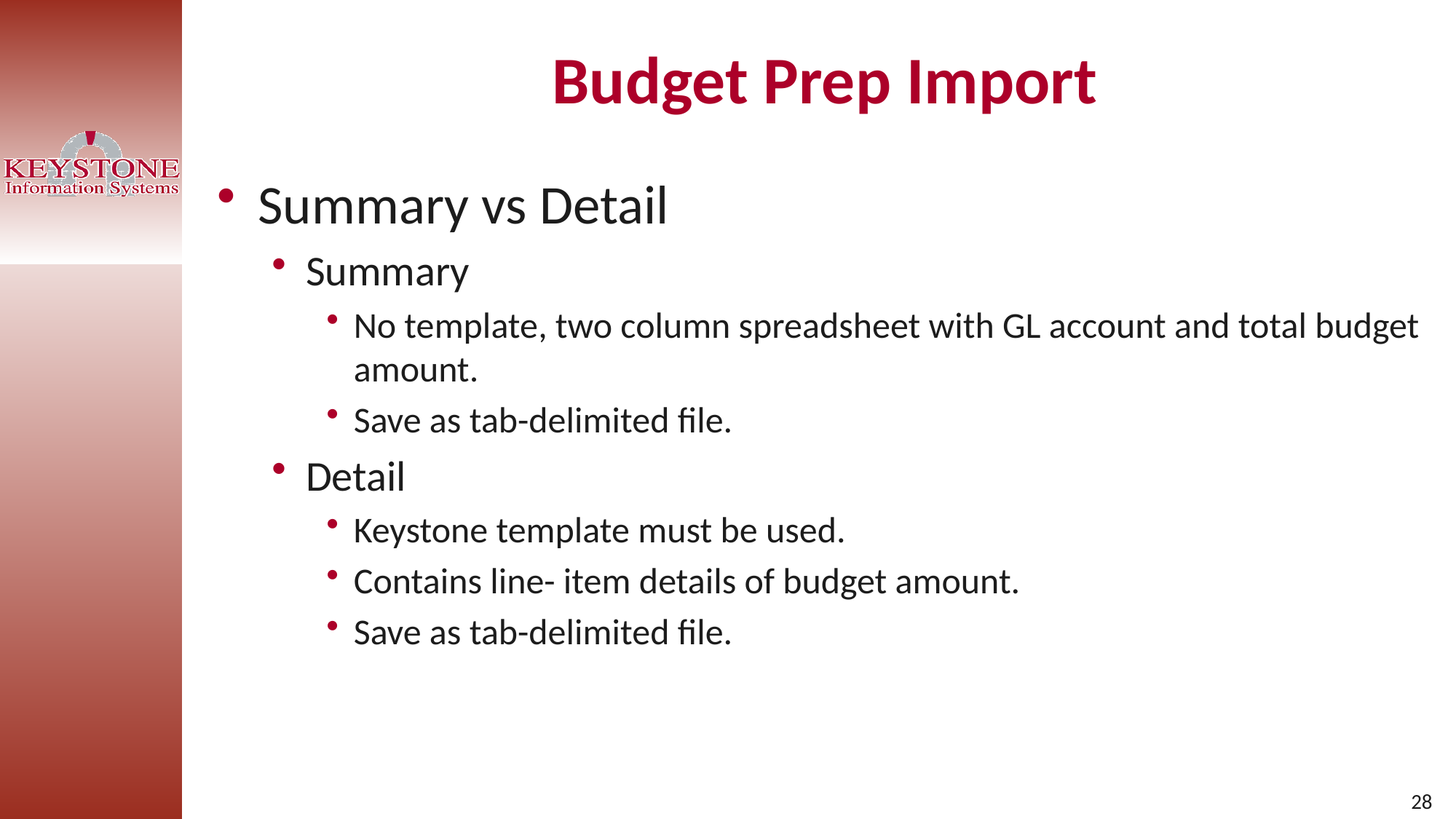

# Budget Prep Import
Summary vs Detail
Summary
No template, two column spreadsheet with GL account and total budget amount.
Save as tab-delimited file.
Detail
Keystone template must be used.
Contains line- item details of budget amount.
Save as tab-delimited file.

28